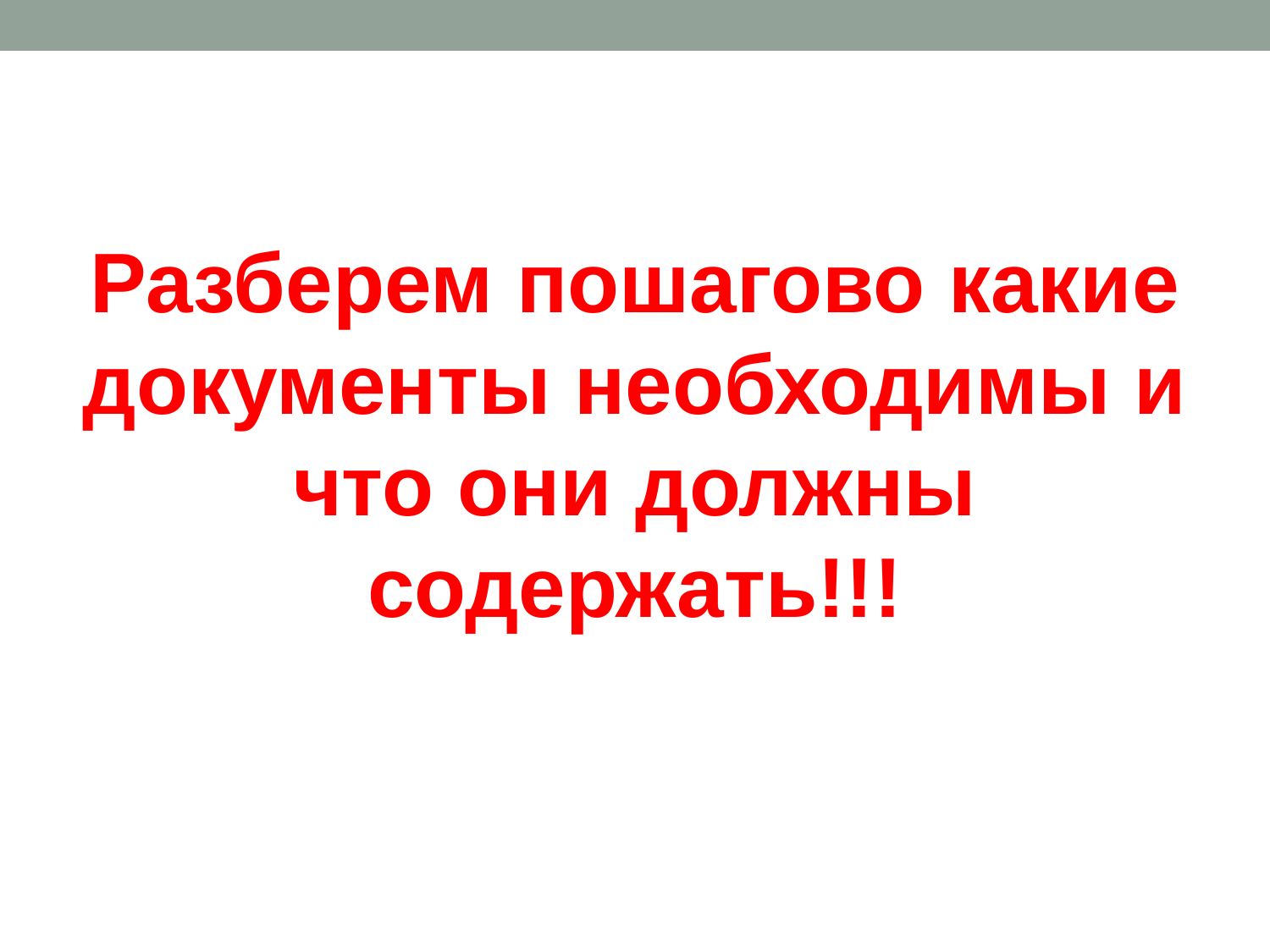

#
Разберем пошагово какие документы необходимы и что они должны содержать!!!